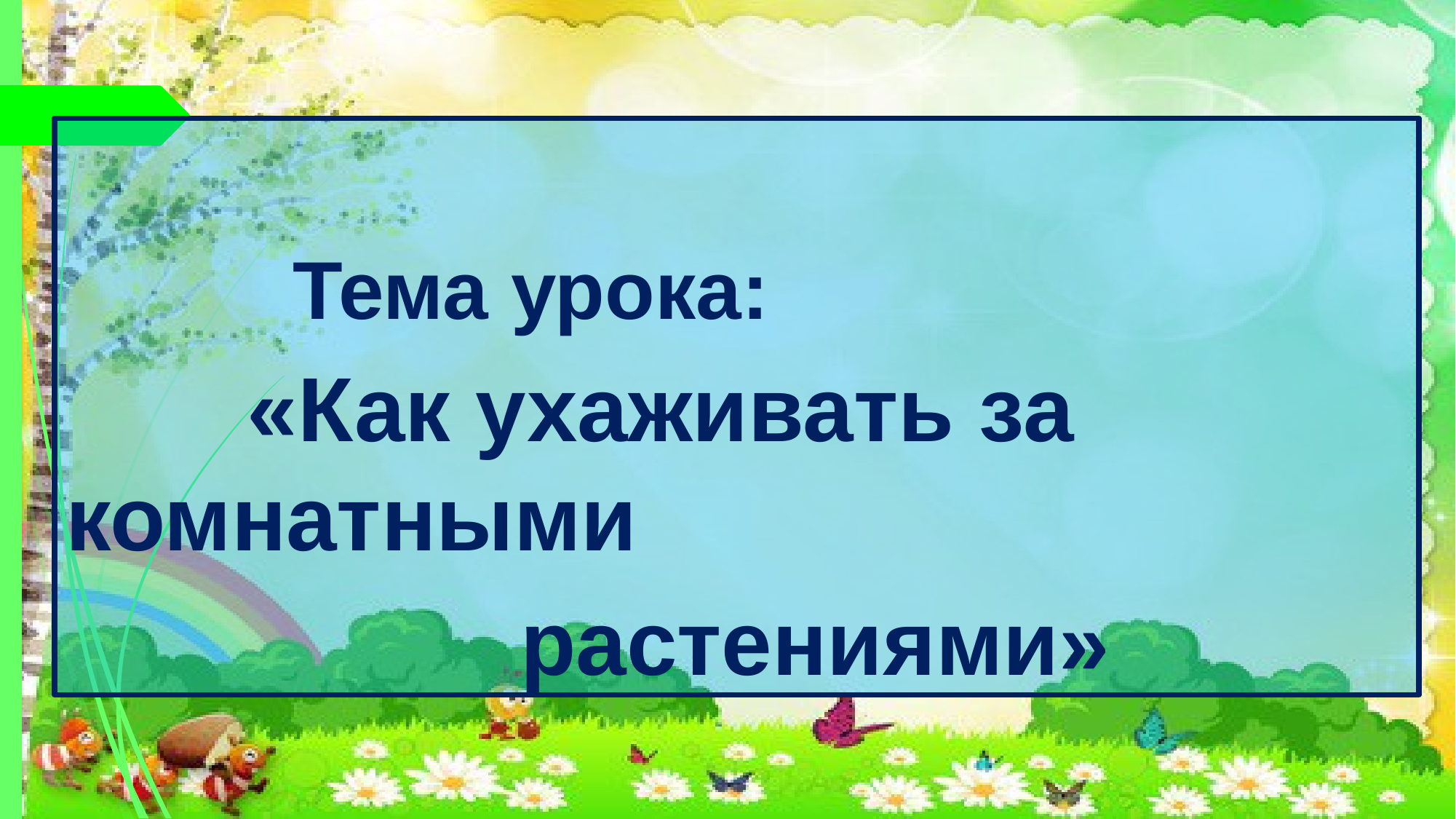

#

          Тема урока:
        «Как ухаживать за комнатными
                  растениями»